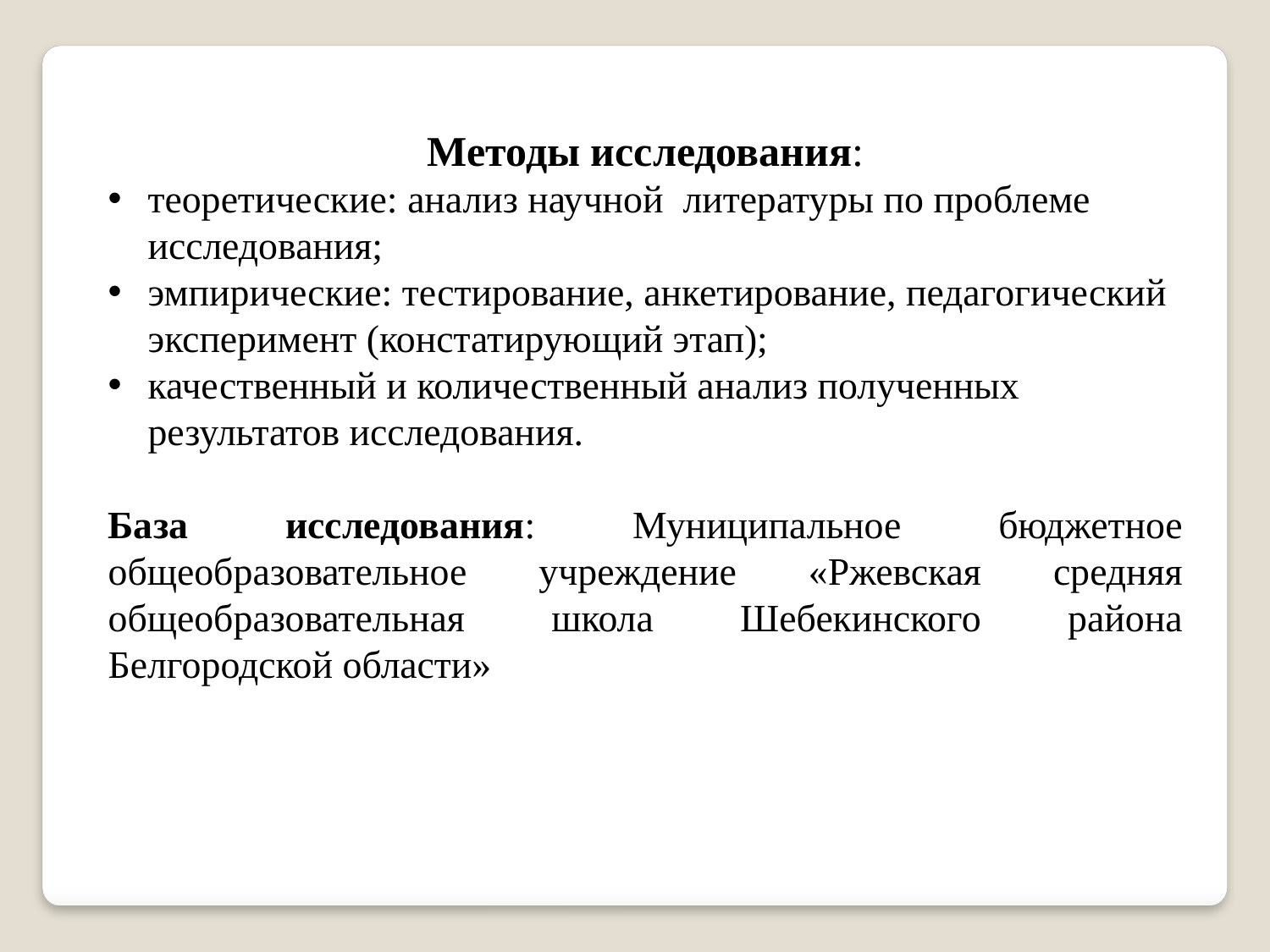

Методы исследования:
теоретические: анализ научной  литературы по проблеме исследования;
эмпирические: тестирование, анкетирование, педагогический эксперимент (констатирующий этап);
качественный и количественный анализ полученных результатов исследования.

База исследования: Муниципальное бюджетное общеобразовательное учреждение «Ржевская средняя общеобразовательная школа Шебекинского района Белгородской области»